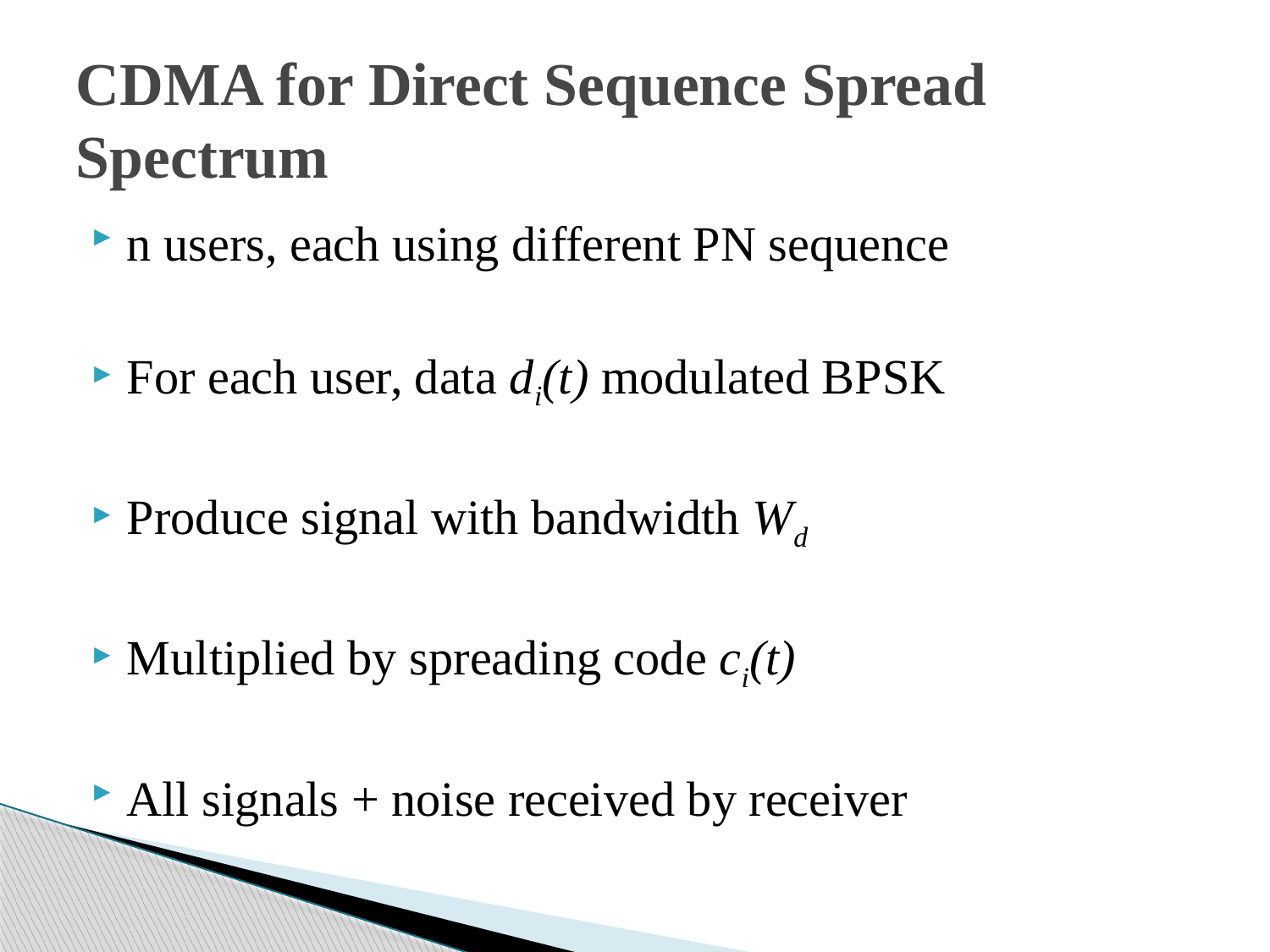

# CDMA for Direct Sequence Spread Spectrum
n users, each using different PN sequence

For each user, data di(t) modulated BPSK

Produce signal with bandwidth Wd

Multiplied by spreading code ci(t)

All signals + noise received by receiver